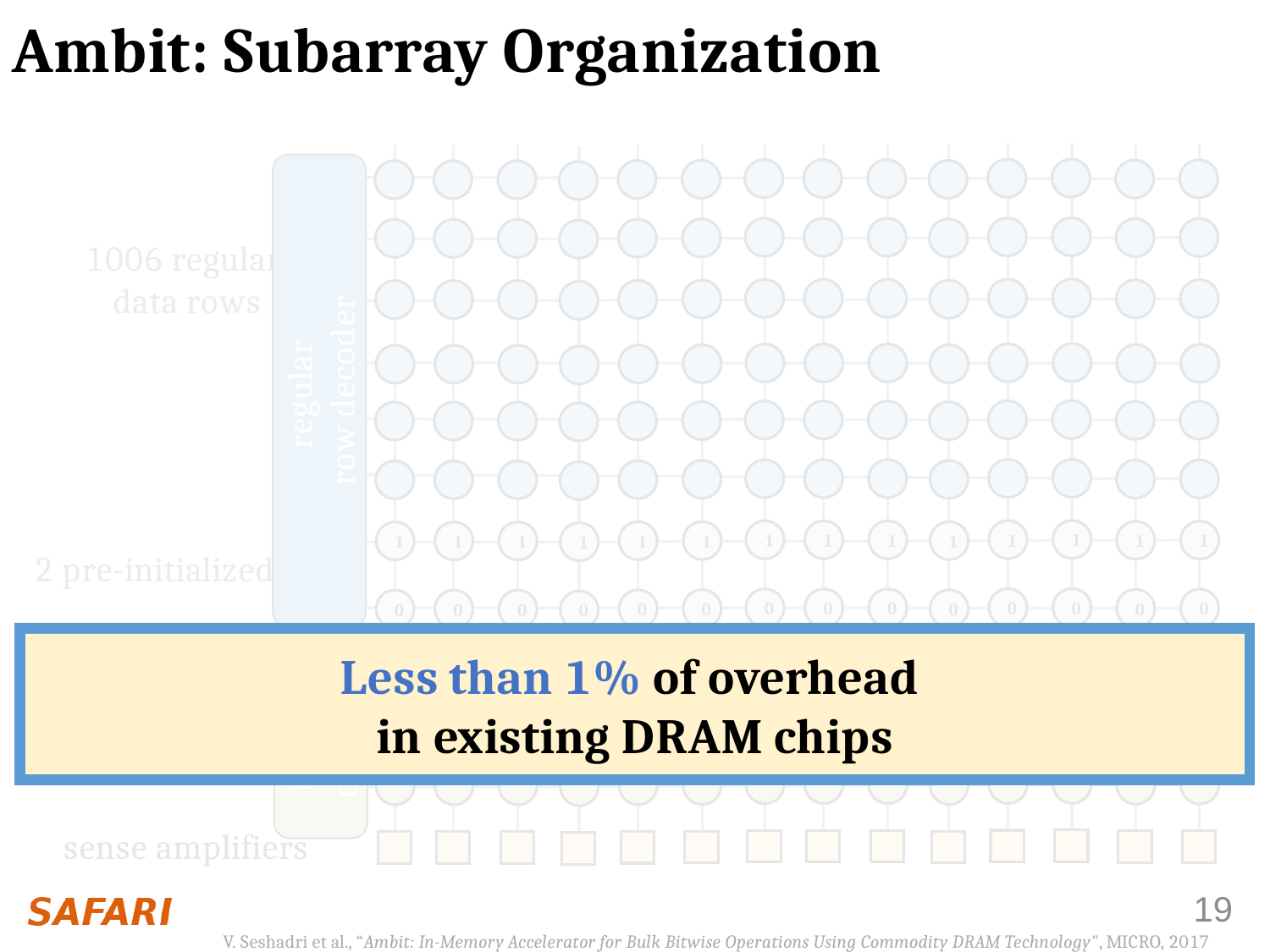

# Ambit: Subarray Organization

regular
row decoder

1006 regular
data rows

1
1
1
1
1
1
1
1
1
1
1
1
1
1
2 pre-initialized rows

0
0
0
0
0
0
0
0
0
0
0
0
0
0
Less than 1% of overhead
in existing DRAM chips
bitwise decoder

16 designated rows
for triple activation
address A

sense amplifiers

V. Seshadri et al., “Ambit: In-Memory Accelerator for Bulk Bitwise Operations Using Commodity DRAM Technology", MICRO, 2017